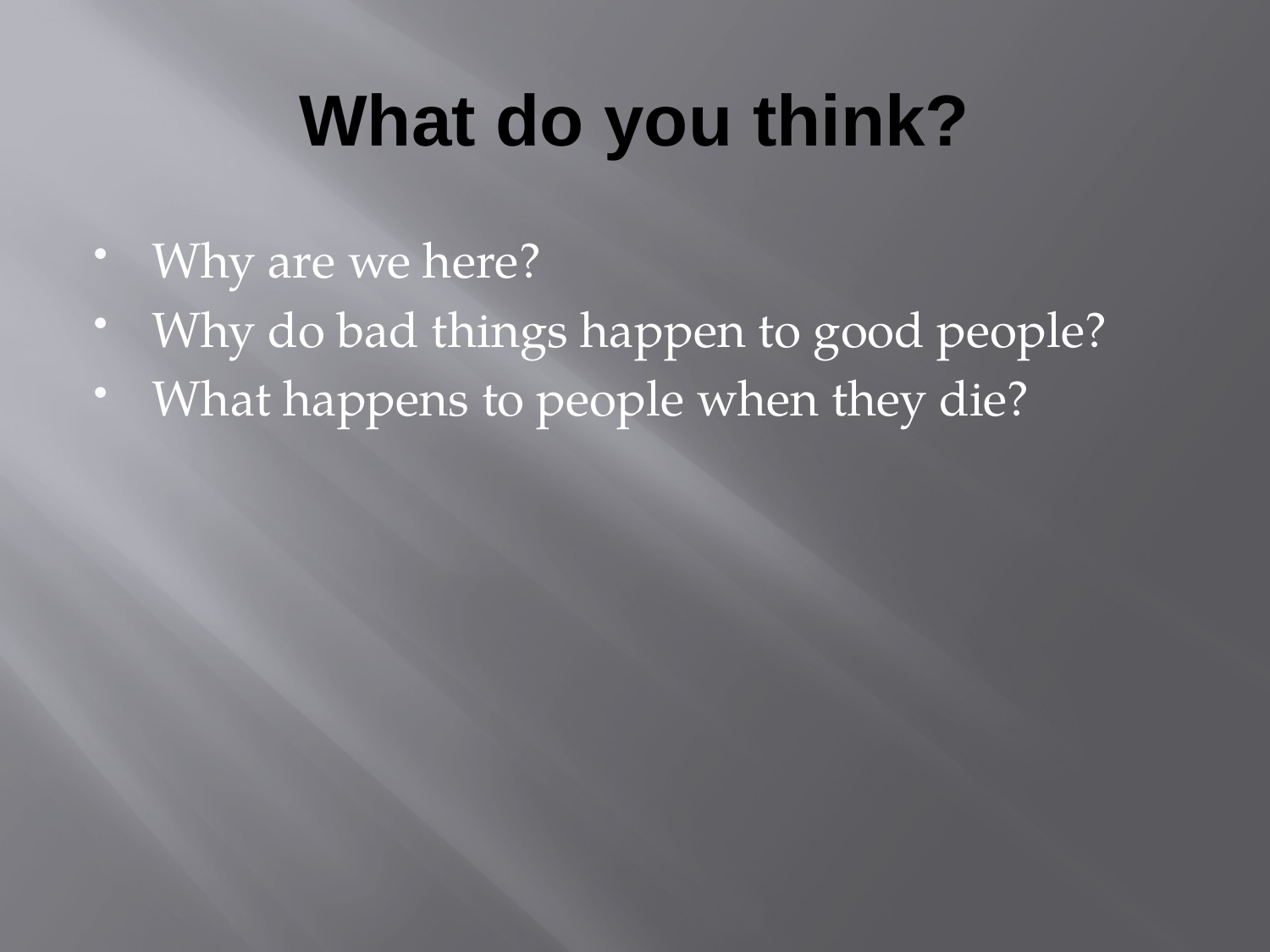

# What do you think?
Why are we here?
Why do bad things happen to good people?
What happens to people when they die?